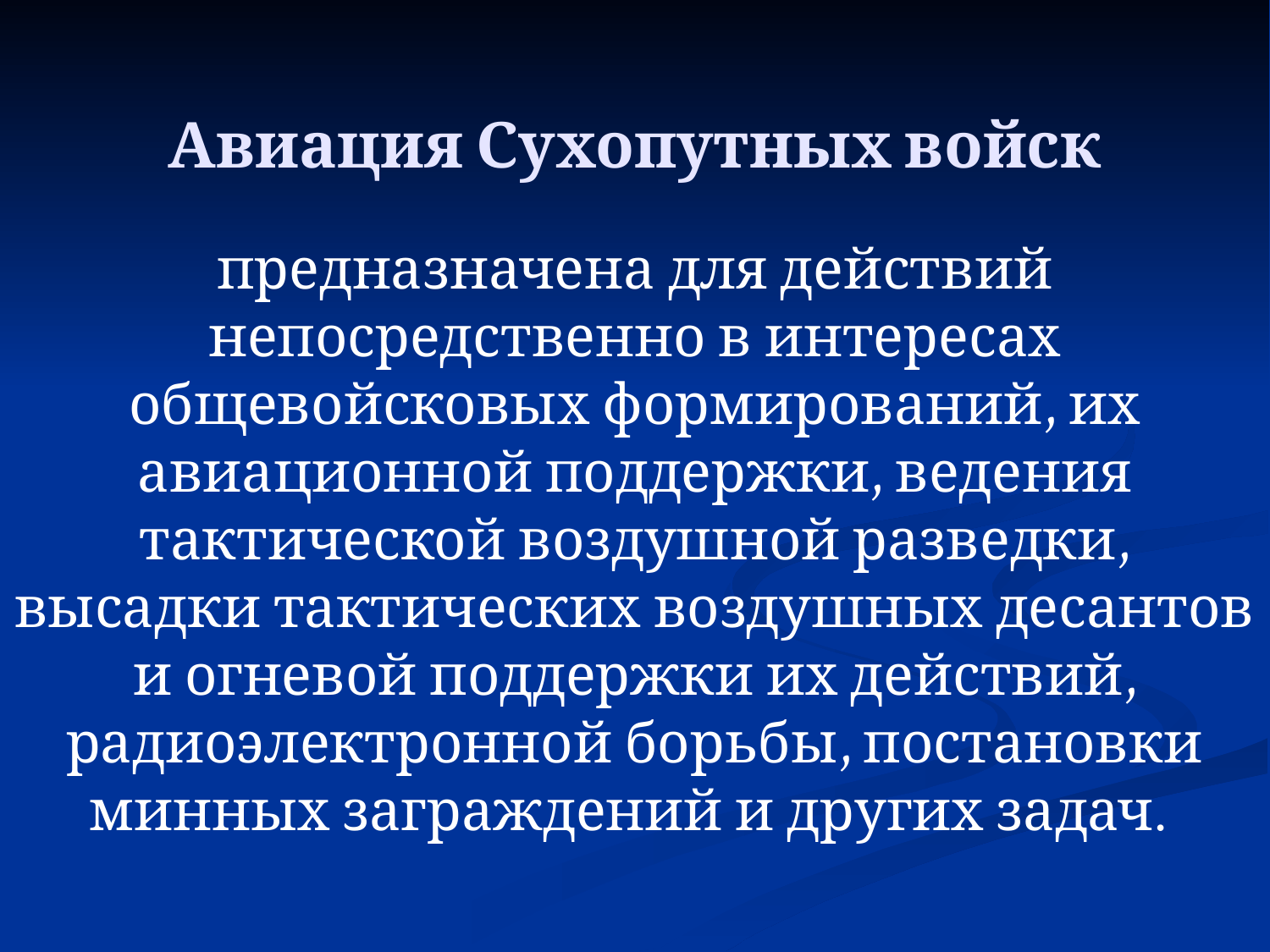

# Авиация Сухопутных войск
предназначена для действий непосредственно в интересах общевойсковых формирований, их авиационной поддержки, ведения тактической воздушной разведки, высадки тактических воздушных десантов и огневой поддержки их действий, радиоэлектронной борьбы, постановки минных заграждений и других задач.